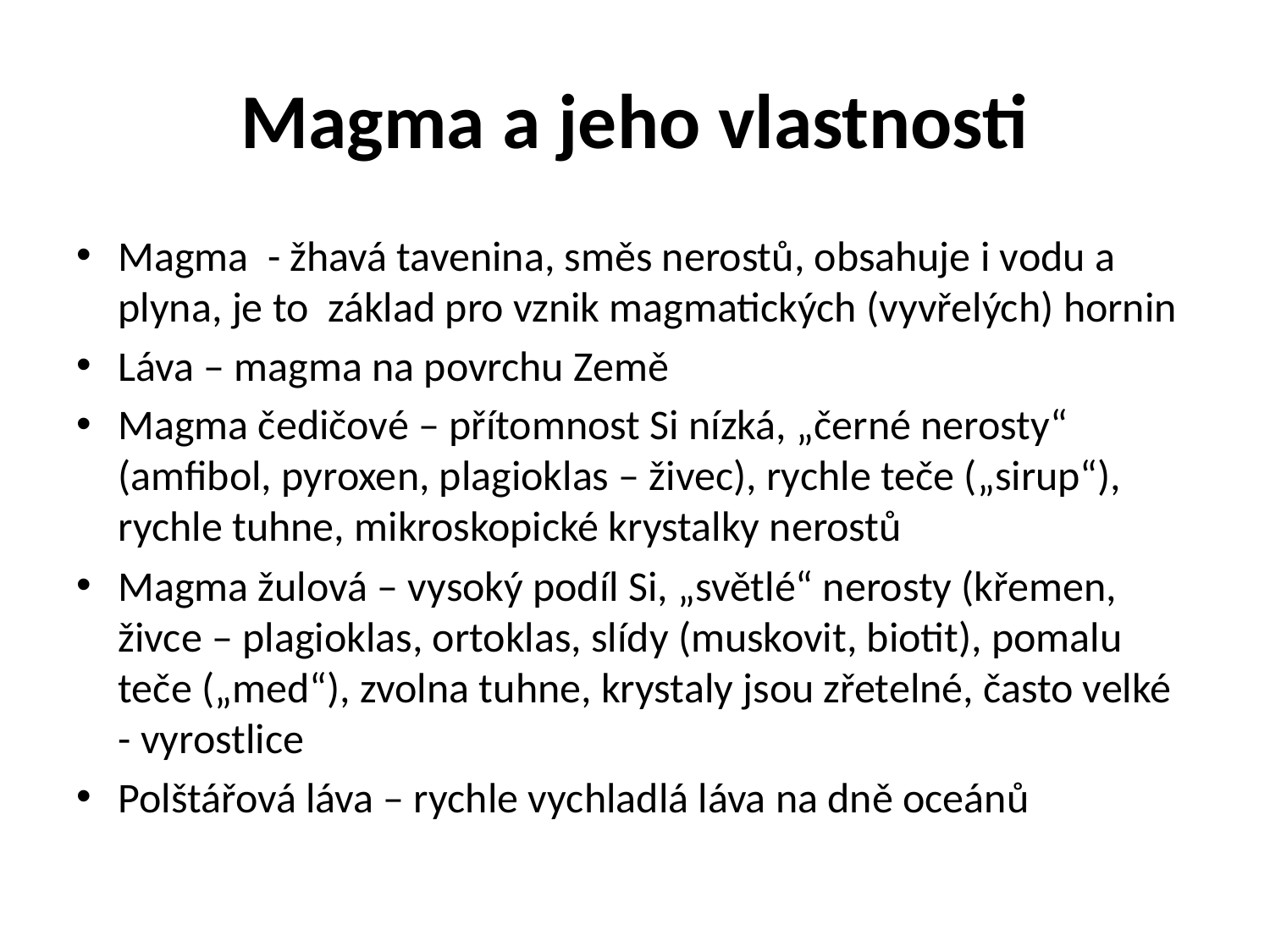

# Magma a jeho vlastnosti
Magma  - žhavá tavenina, směs nerostů, obsahuje i vodu a plyna, je to  základ pro vznik magmatických (vyvřelých) hornin
Láva – magma na povrchu Země
Magma čedičové – přítomnost Si nízká, „černé nerosty“ (amfibol, pyroxen, plagioklas – živec), rychle teče („sirup“), rychle tuhne, mikroskopické krystalky nerostů
Magma žulová – vysoký podíl Si, „světlé“ nerosty (křemen, živce – plagioklas, ortoklas, slídy (muskovit, biotit), pomalu teče („med“), zvolna tuhne, krystaly jsou zřetelné, často velké - vyrostlice
Polštářová láva – rychle vychladlá láva na dně oceánů